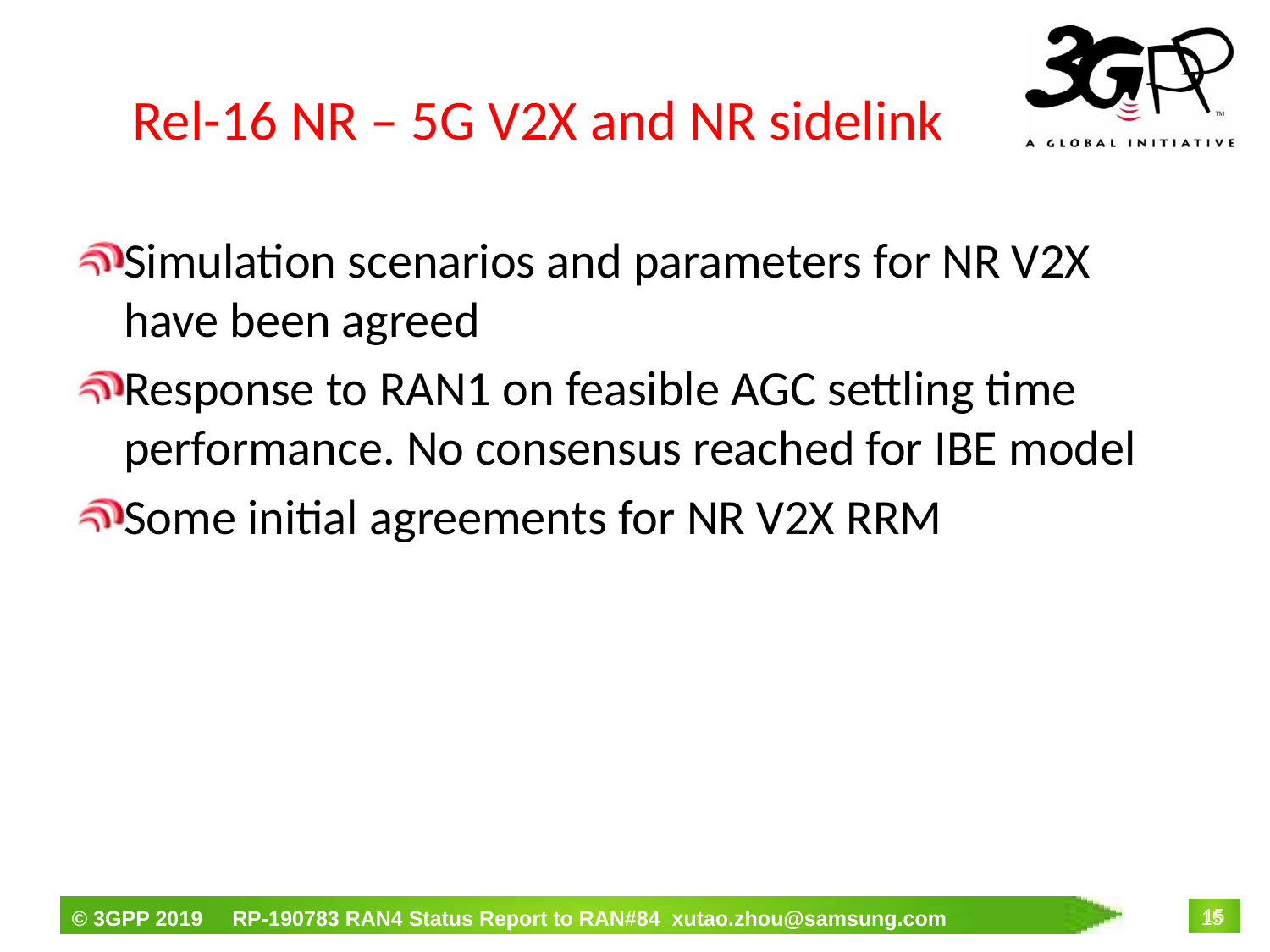

# Rel-16 NR – 5G V2X and NR sidelink
Simulation scenarios and parameters for NR V2X have been agreed
Response to RAN1 on feasible AGC settling time performance. No consensus reached for IBE model
Some initial agreements for NR V2X RRM

15